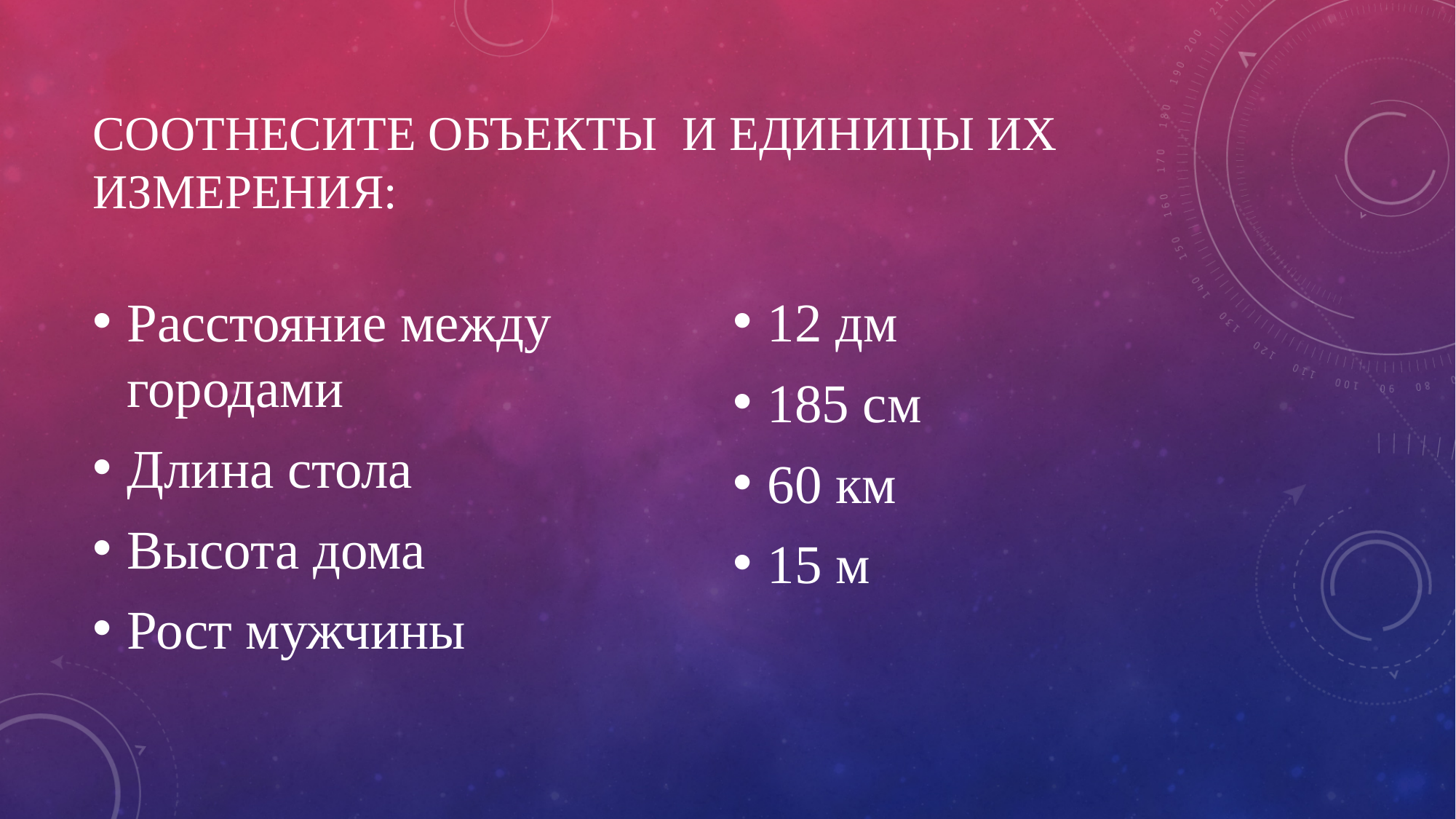

# Соотнесите объекты  и единицы их измерения:
Расстояние между городами
Длина стола
Высота дома
Рост мужчины

12 дм
185 см
60 км
15 м